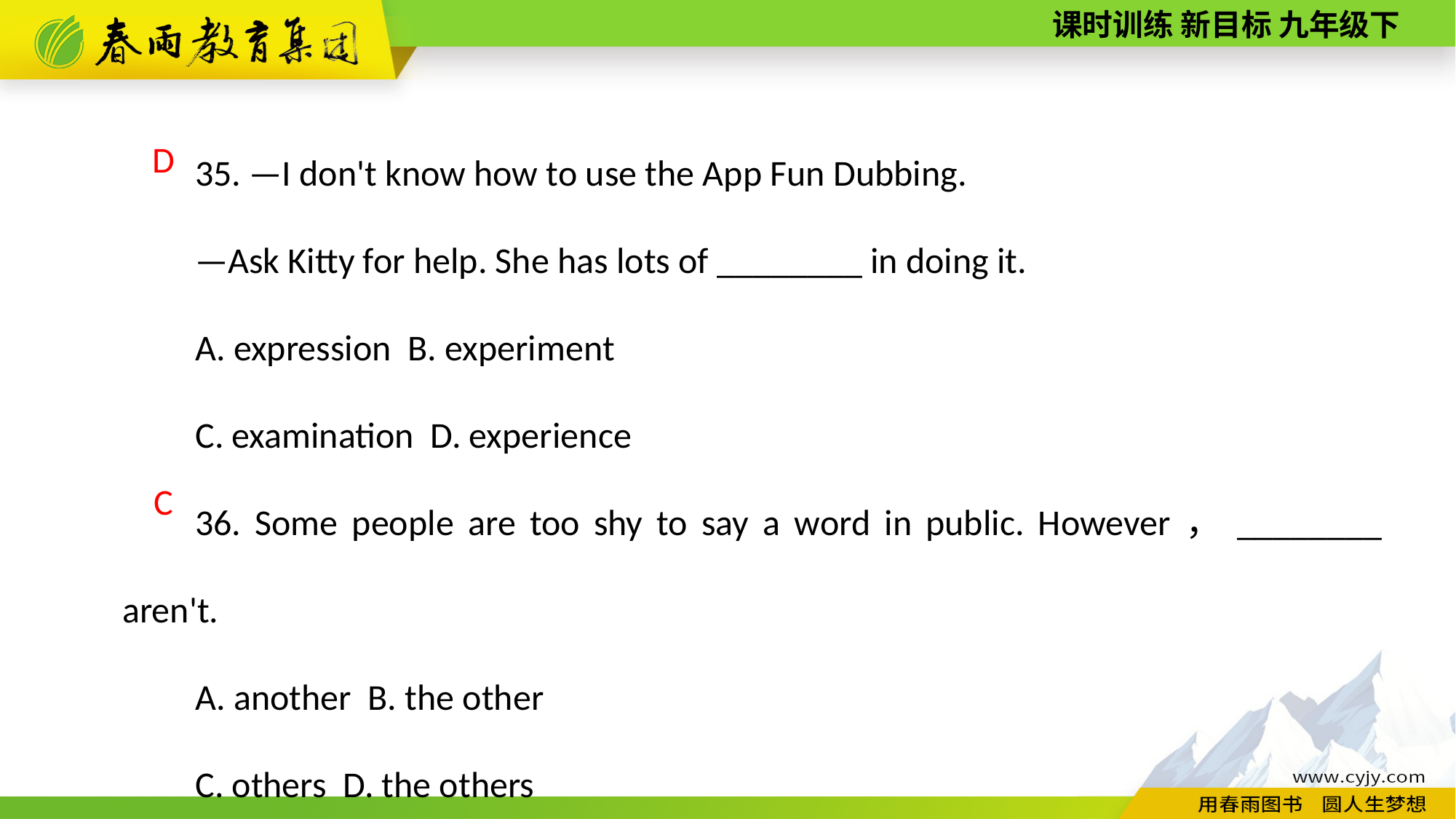

35. —I don't know how to use the App Fun Dubbing.
—Ask Kitty for help. She has lots of ________ in doing it.
A. expression  B. experiment
C. examination  D. experience
36. Some people are too shy to say a word in public. However，________ aren't.
A. another  B. the other
C. others  D. the others
D
C